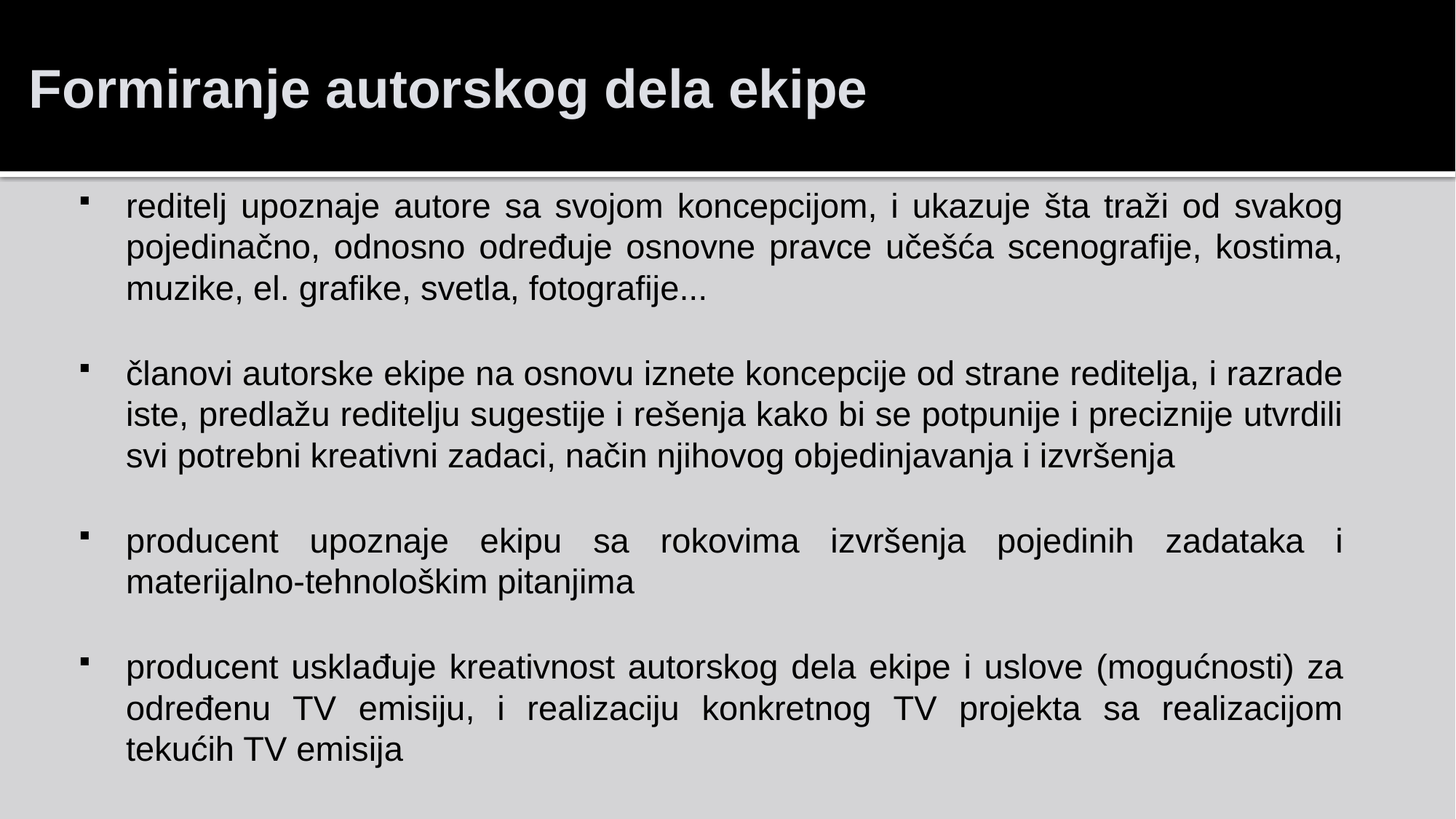

Formiranje autorskog dela ekipe
reditelj upoznaje autore sa svojom koncepcijom, i ukazuje šta traži od svakog pojedinačno, odnosno određuje osnovne pravce učešća scenografije, kostima, muzike, el. grafike, svetla, fotografije...

članovi autorske ekipe na osnovu iznete koncepcije od strane reditelja, i razrade iste, predlažu reditelju sugestije i rešenja kako bi se potpunije i preciznije utvrdili svi potrebni kreativni zadaci, način njihovog objedinjavanja i izvršenja

producent upoznaje ekipu sa rokovima izvršenja pojedinih zadataka i materijalno-tehnološkim pitanjima

producent usklađuje kreativnost autorskog dela ekipe i uslove (mogućnosti) za određenu TV emisiju, i realizaciju konkretnog TV projekta sa realizacijom tekućih TV emisija